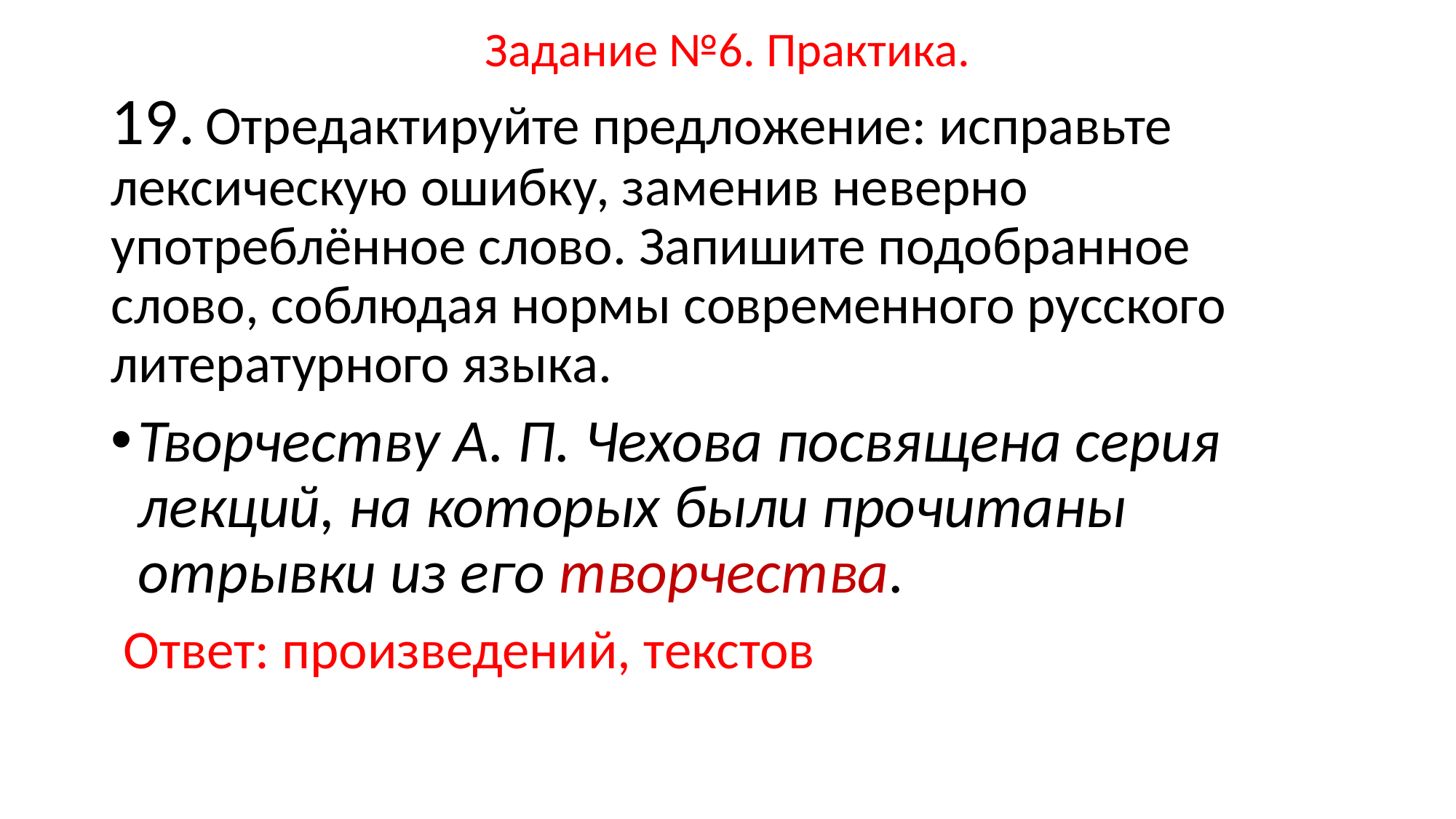

# Задание №6. Практика.
19. Отредактируйте предложение: исправьте лексическую ошибку, заменив неверно употреблённое слово. Запишите подобранное слово, соблюдая нормы современного русского литературного языка.
Творчеству А. П. Чехова посвящена серия лекций, на которых были прочитаны отрывки из его творчества.
 Ответ: произведений, текстов